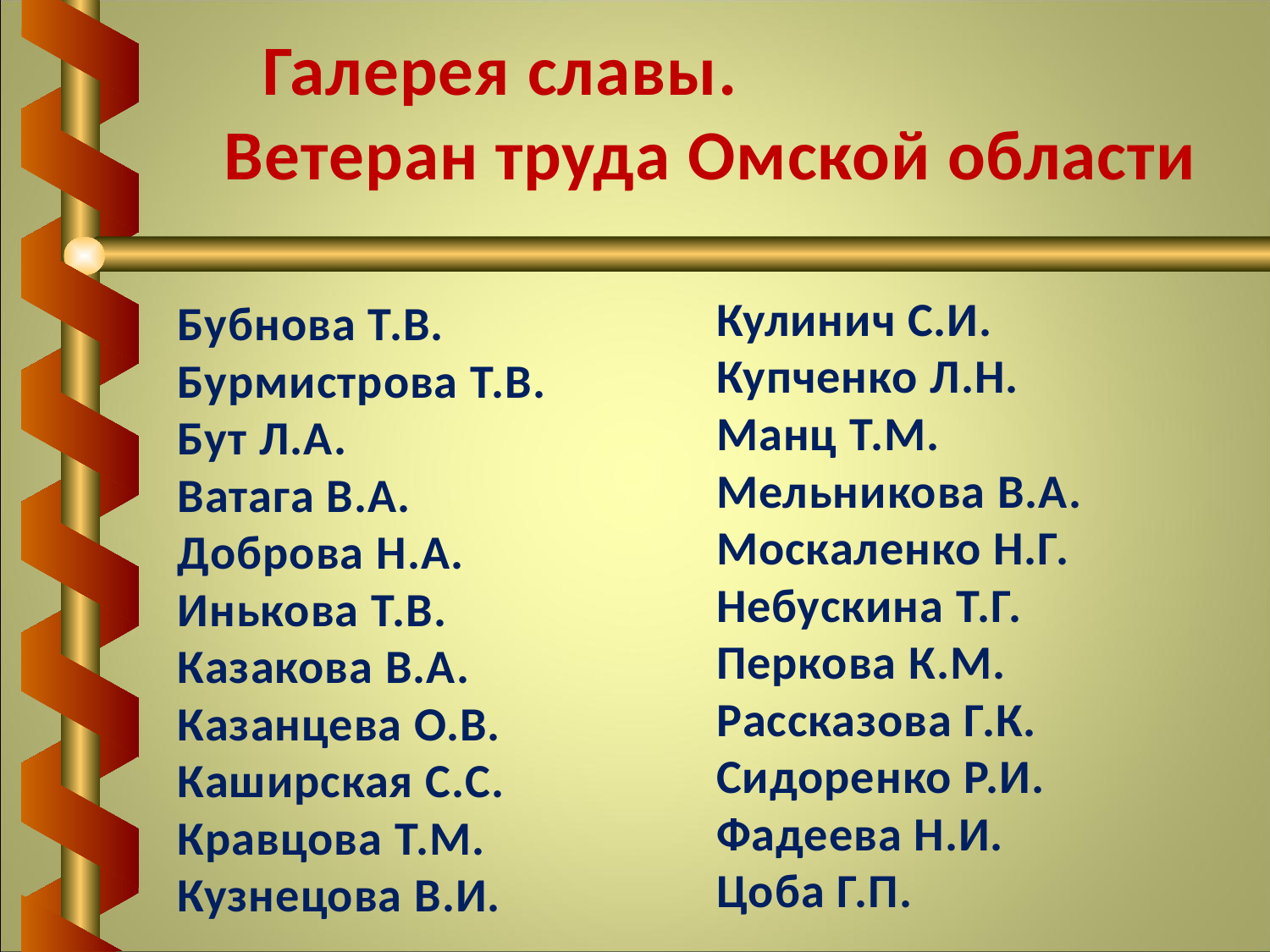

# Галерея славы.                          Ветеран труда Омской области
Кулинич С.И.
Купченко Л.Н.
Манц Т.М.
Мельникова В.А.
Москаленко Н.Г.
Небускина Т.Г.
Перкова К.М.
Рассказова Г.К.
Сидоренко Р.И.
Фадеева Н.И.
Цоба Г.П.
Бубнова Т.В.
Бурмистрова Т.В.
Бут Л.А.
Ватага В.А.
Доброва Н.А.
Инькова Т.В.
Казакова В.А.
Казанцева О.В.
Каширская С.С.
Кравцова Т.М.
Кузнецова В.И.